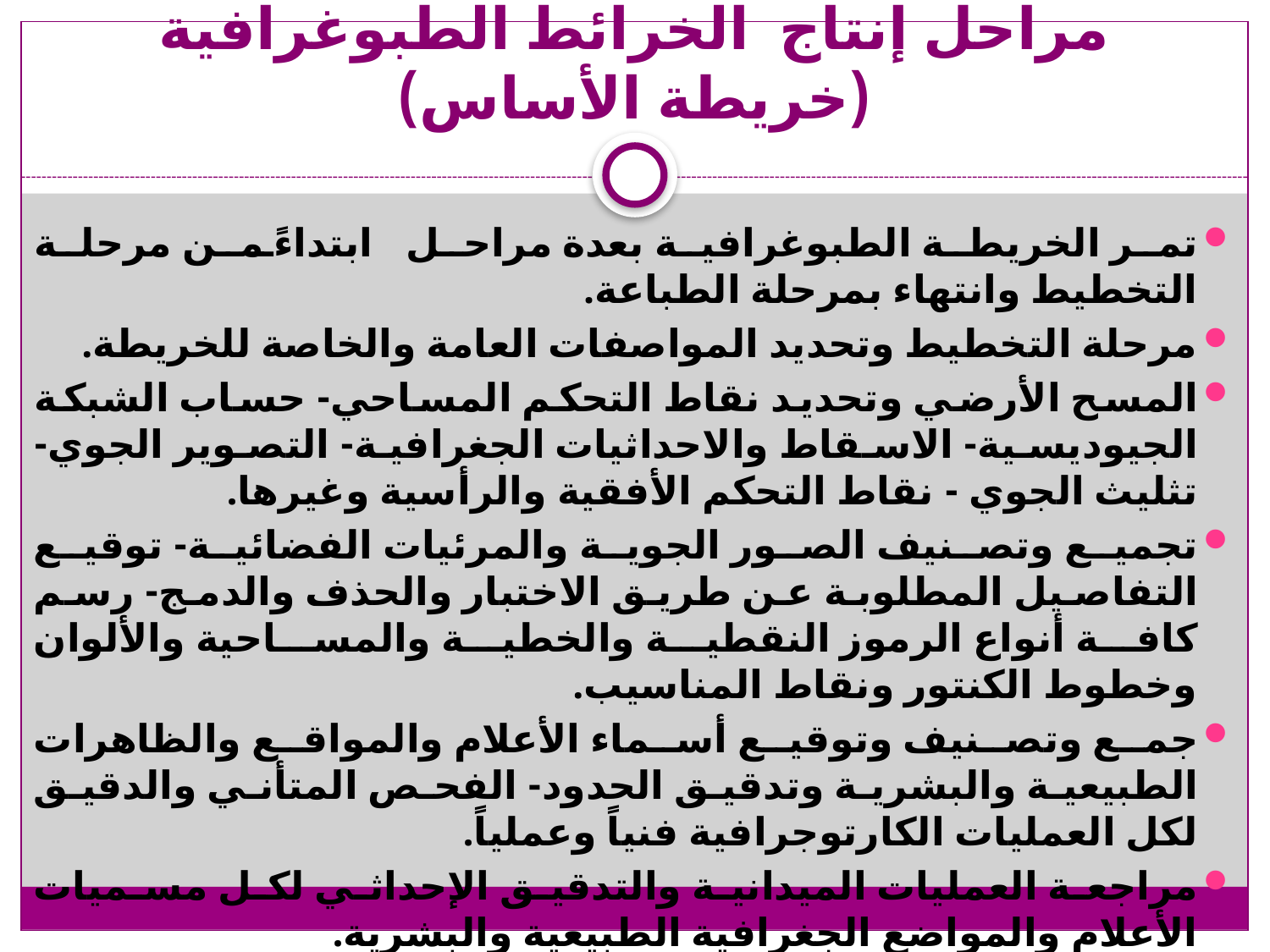

# مراحل إنتاج  الخرائط الطبوغرافية (خريطة الأساس)
تمر الخريطة الطبوغرافية بعدة مراحل ابتداءً من مرحلة التخطيط وانتهاء بمرحلة الطباعة.
مرحلة التخطيط وتحديد المواصفات العامة والخاصة للخريطة.
المسح الأرضي وتحديد نقاط التحكم المساحي- حساب الشبكة الجيوديسية- الاسقاط والاحداثيات الجغرافية- التصوير الجوي- تثليث الجوي - نقاط التحكم الأفقية والرأسية وغيرها.
تجميع وتصنيف الصور الجوية والمرئيات الفضائية- توقيع التفاصيل المطلوبة عن طريق الاختبار والحذف والدمج- رسم كافة أنواع الرموز النقطية والخطية والمساحية والألوان وخطوط الكنتور ونقاط المناسيب.
جمع وتصنيف وتوقيع أسماء الأعلام والمواقع والظاهرات الطبيعية والبشرية وتدقيق الحدود- الفحص المتأني والدقيق لكل العمليات الكارتوجرافية فنياً وعملياً.
مراجعة العمليات الميدانية والتدقيق الإحداثي لكل مسميات الأعلام والمواضع الجغرافية الطبيعية والبشرية.
الرسم التخطيطي- الطباعة للخريطة الطبوغرافية.
خريطة الأساس.
.